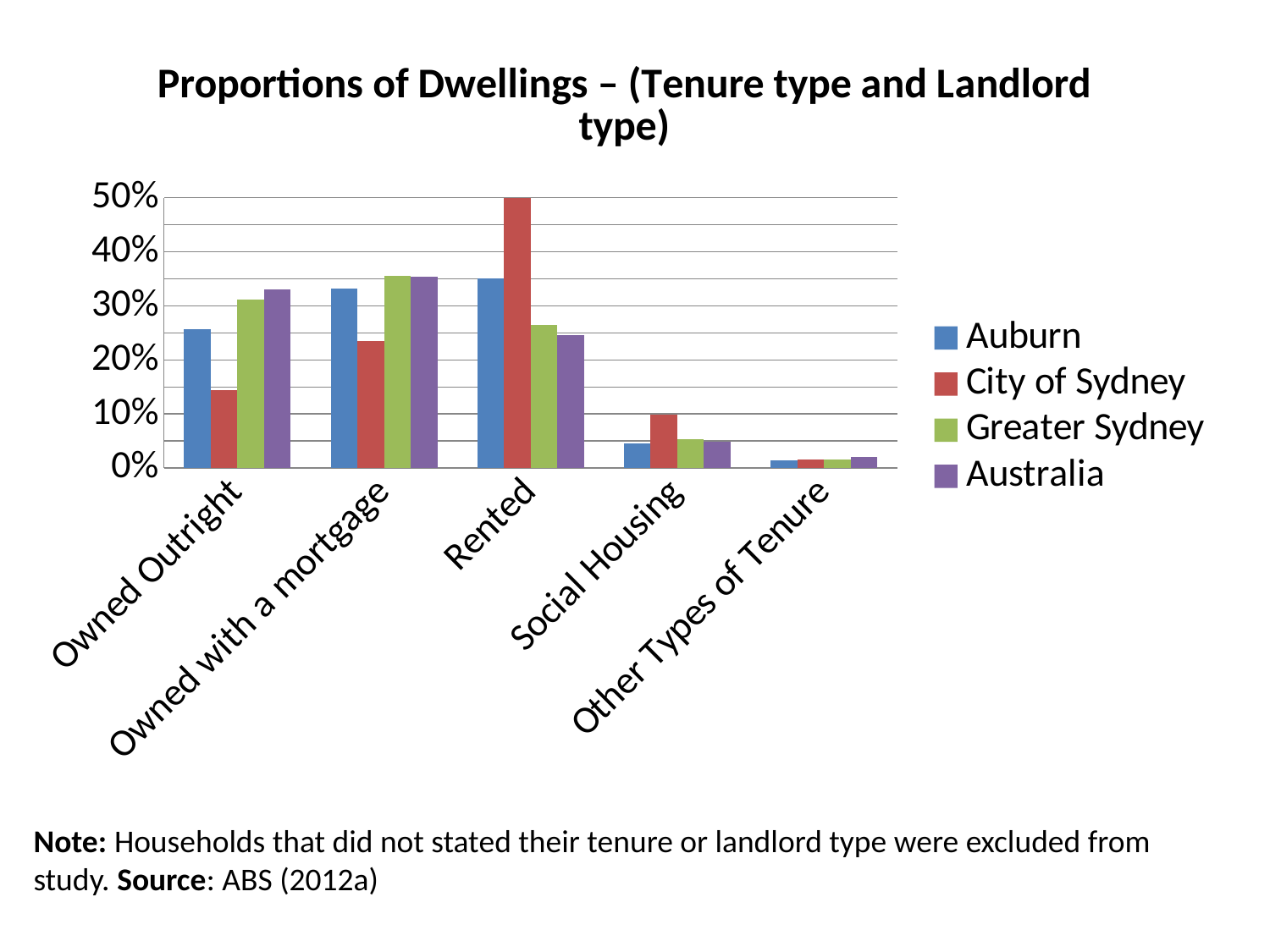

### Chart: Proportions of Dwellings – (Tenure type and Landlord type)

| Category |  |  |  |  |
|---|---|---|---|---|
| Owned Outright | 0.257 | 0.144 | 0.3109 | 0.3303 |
| Owned with a mortgage | 0.332 | 0.235 | 0.3554 | 0.3543 |
| Rented | 0.351 | 0.506 | 0.2646 | 0.2461 |
| Social Housing | 0.045 | 0.099 | 0.0531 | 0.0481 |
| Other Types of Tenure | 0.015 | 0.016 | 0.016 | 0.0212 |
Note: Households that did not stated their tenure or landlord type were excluded from study. Source: ABS (2012a)